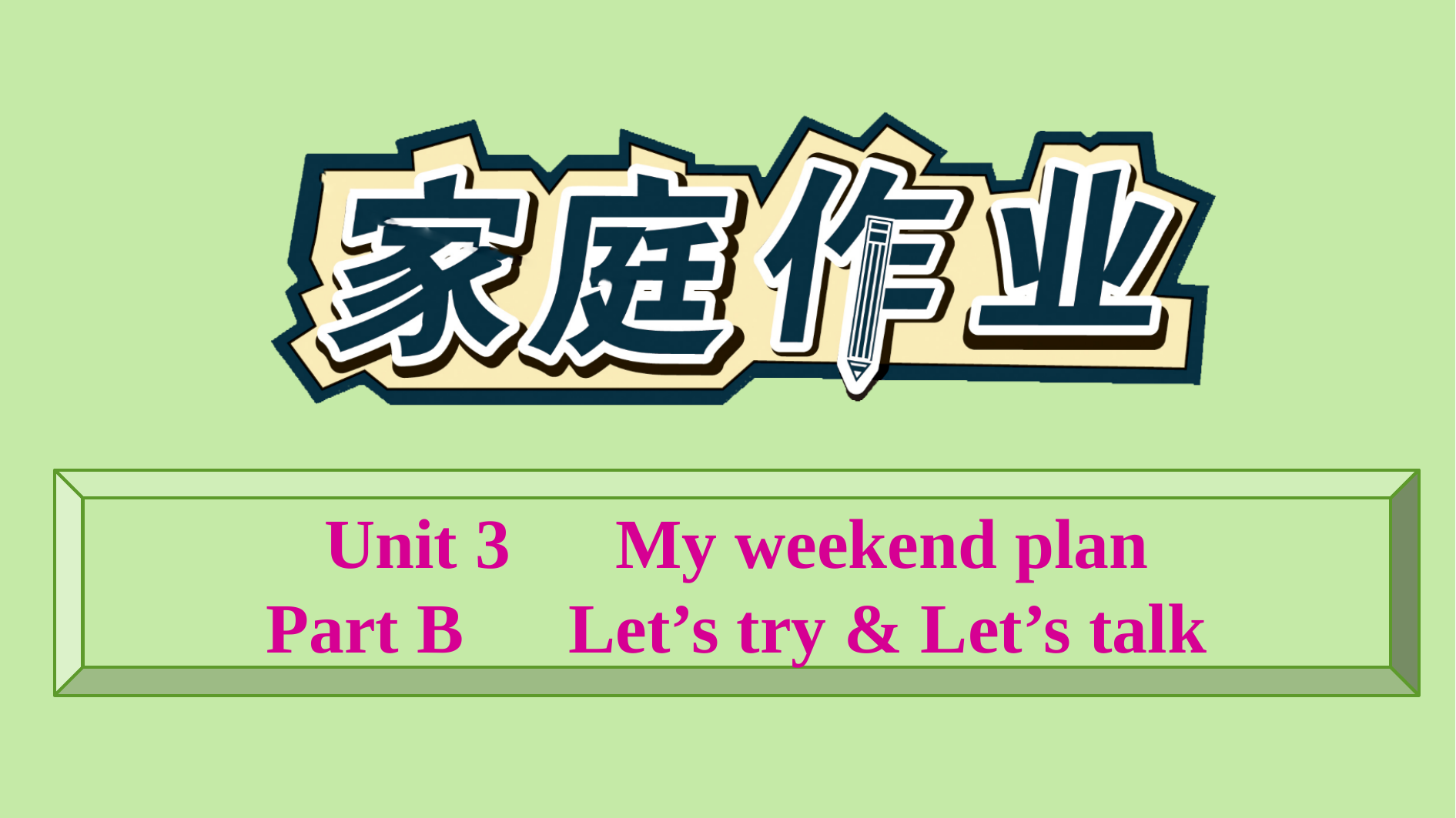

Unit 3　My weekend plan
Part B　Let’s try & Let’s talk